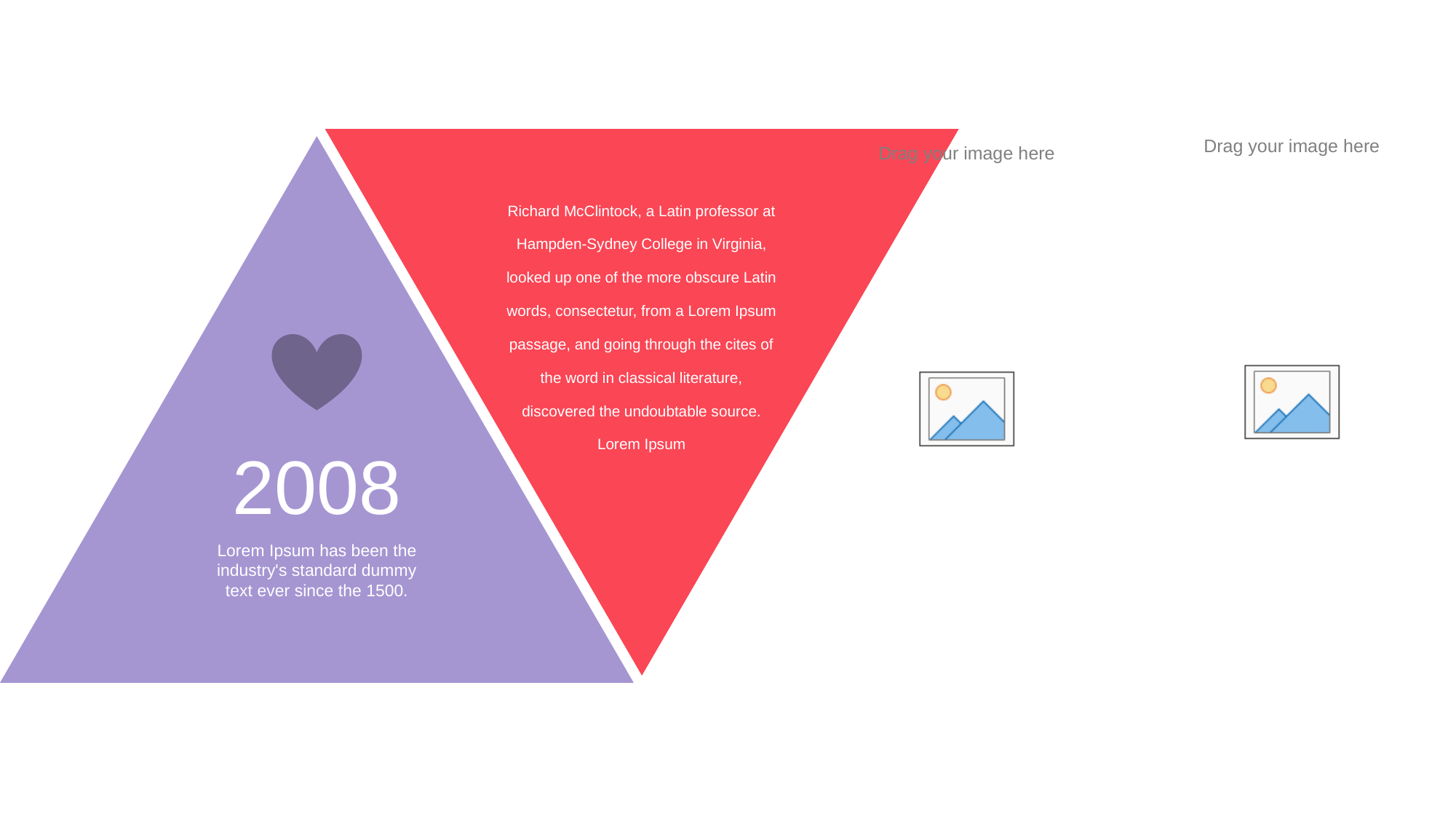

Richard McClintock, a Latin professor at Hampden-Sydney College in Virginia, looked up one of the more obscure Latin words, consectetur, from a Lorem Ipsum passage, and going through the cites of the word in classical literature, discovered the undoubtable source. Lorem Ipsum

2008

Lorem Ipsum has been the industry's standard dummy text ever since the 1500.